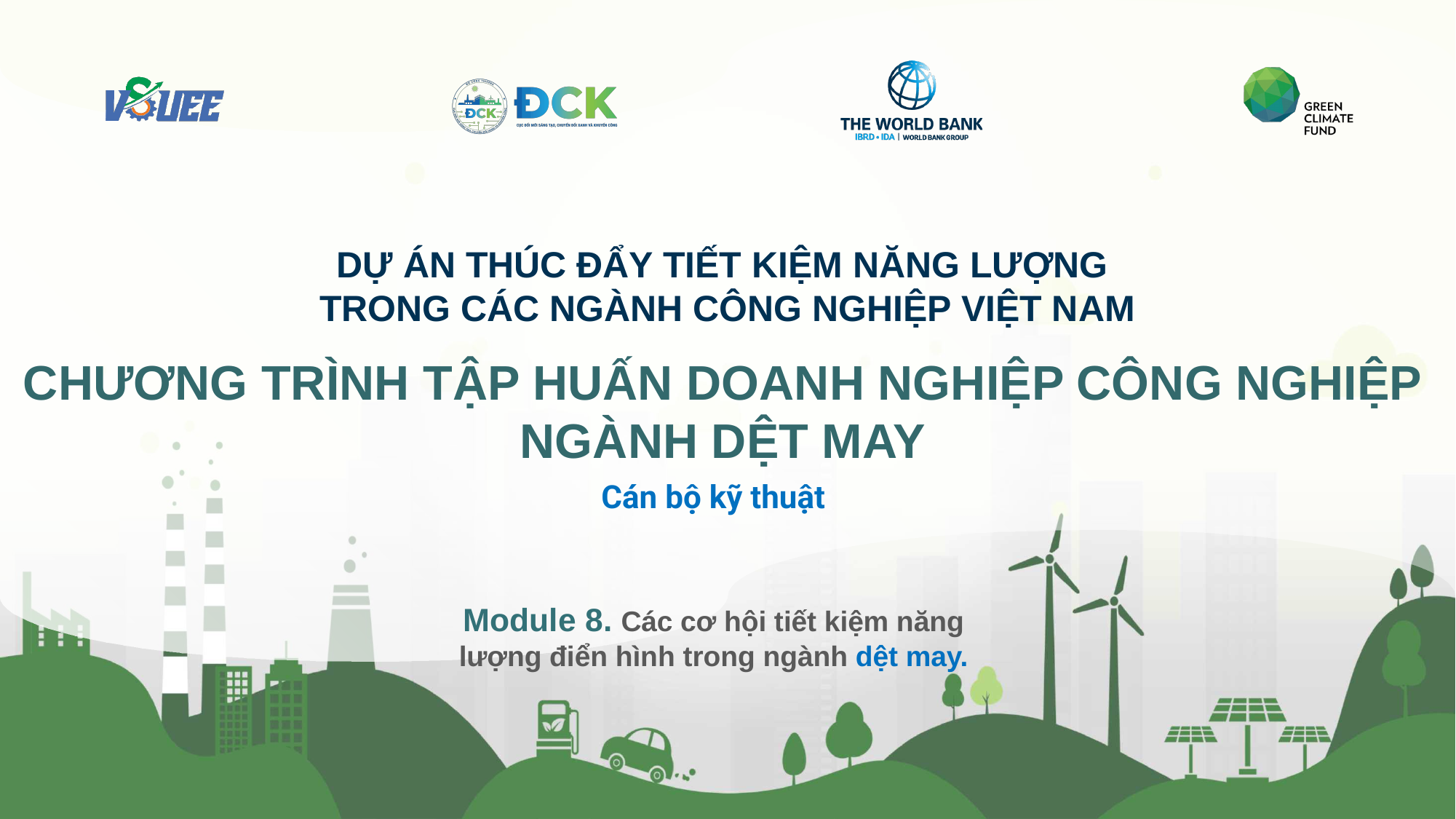

# CHƯƠNG TRÌNH TẬP HUẤN DOANH NGHIỆP CÔNG NGHIỆP NGÀNH DỆT MAY
Cán bộ kỹ thuật
Module 8. Các cơ hội tiết kiệm năng lượng điển hình trong ngành dệt may.